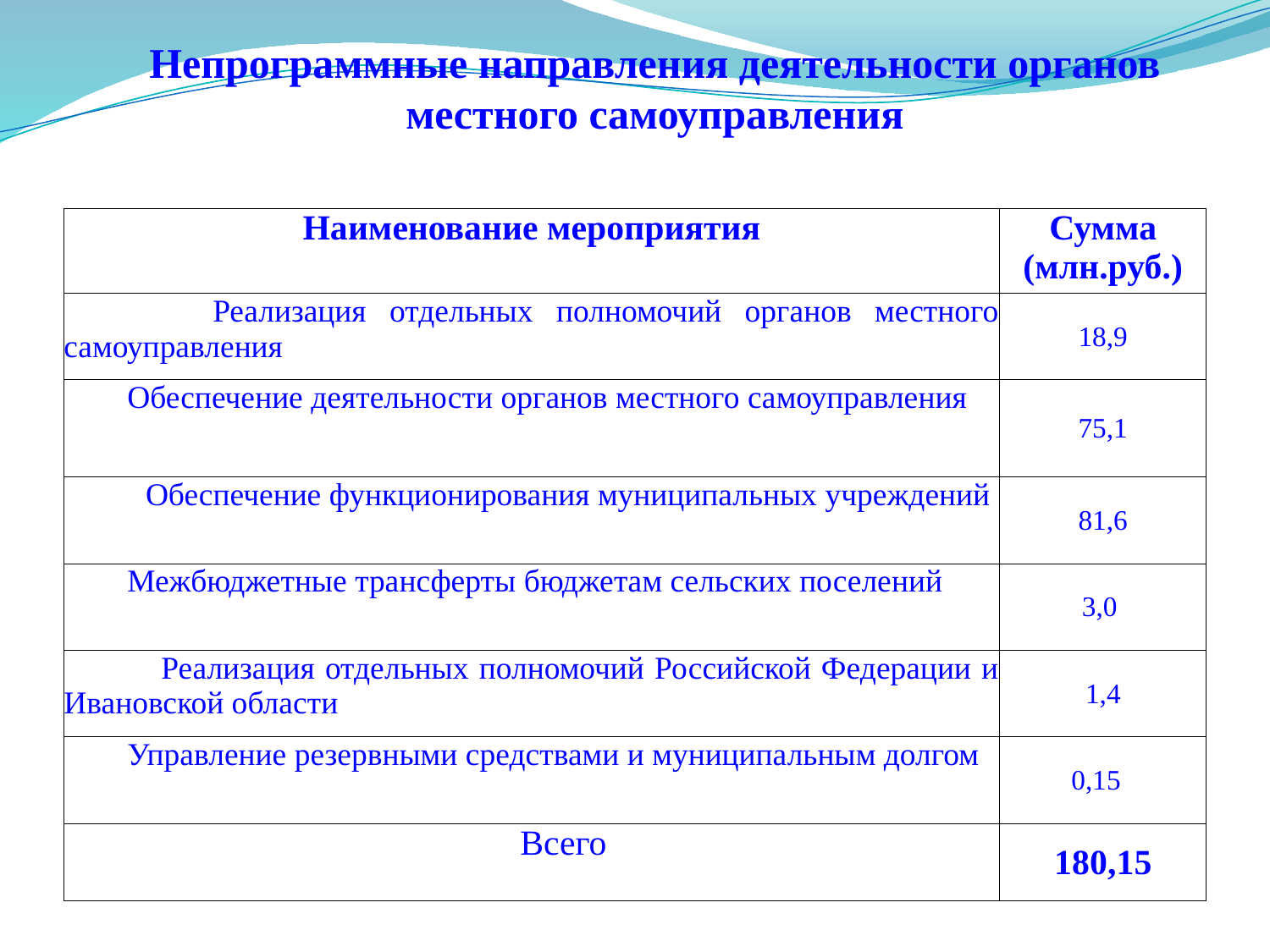

Непрограммные направления деятельности органов местного самоуправления

| Наименование мероприятия | Сумма (млн.руб.) |
| --- | --- |
| Реализация отдельных полномочий органов местного самоуправления | 18,9 |
| Обеспечение деятельности органов местного самоуправления | 75,1 |
| Обеспечение функционирования муниципальных учреждений | 81,6 |
| Межбюджетные трансферты бюджетам сельских поселений | 3,0 |
| Реализация отдельных полномочий Российской Федерации и Ивановской области | 1,4 |
| Управление резервными средствами и муниципальным долгом | 0,15 |
| Всего | 180,15 |